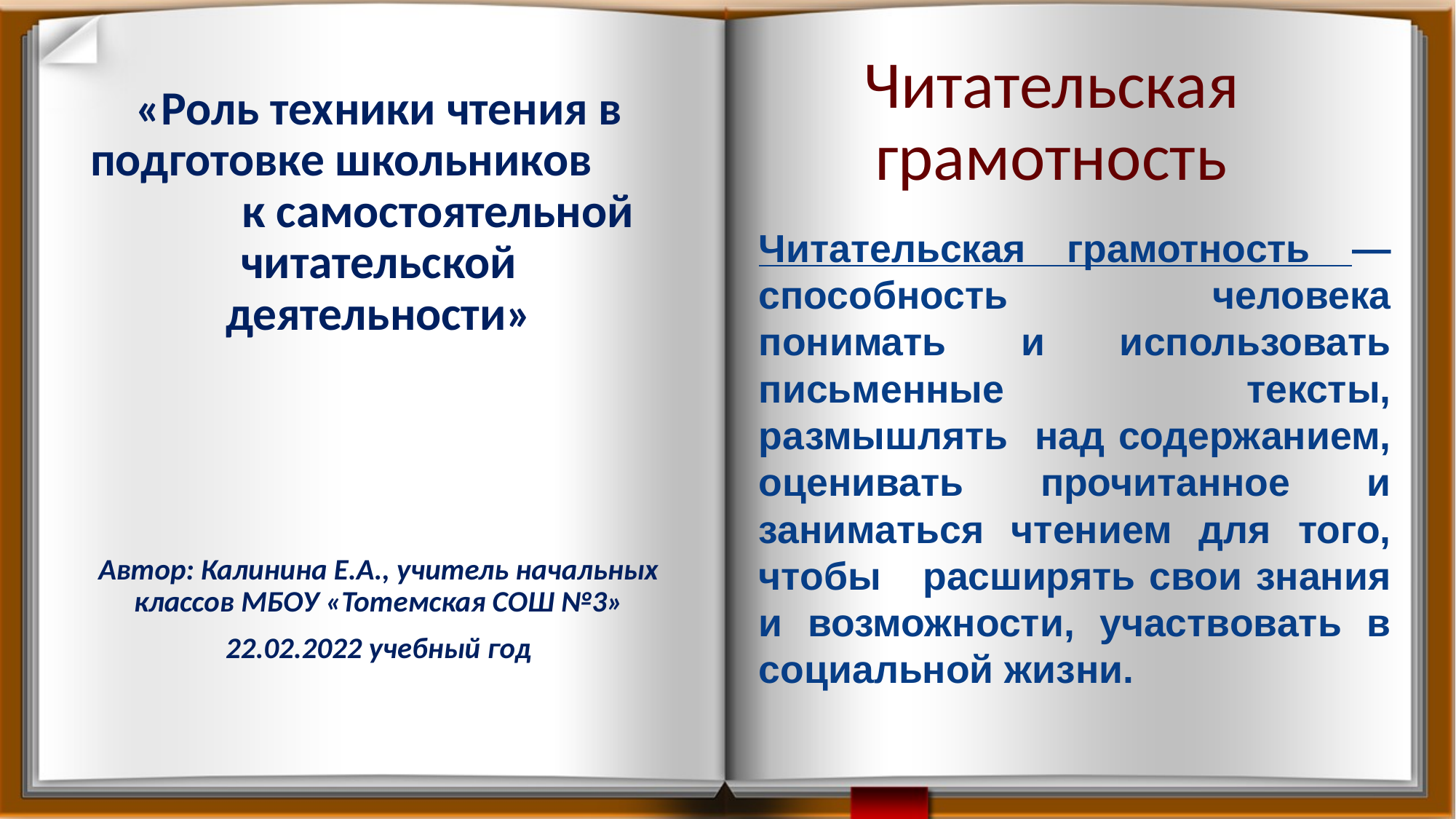

# Читательская грамотность
«Роль техники чтения в подготовке школьников                   к самостоятельной читательской деятельности»

Автор: Калинина Е.А., учитель начальных классов МБОУ «Тотемская СОШ №3»
22.02.2022 учебный год

Читательская грамотность ― способность человека понимать и использовать письменные тексты, размышлять  над содержанием, оценивать прочитанное и заниматься чтением для того, чтобы   расширять свои знания и возможности, участвовать в социальной жизни.